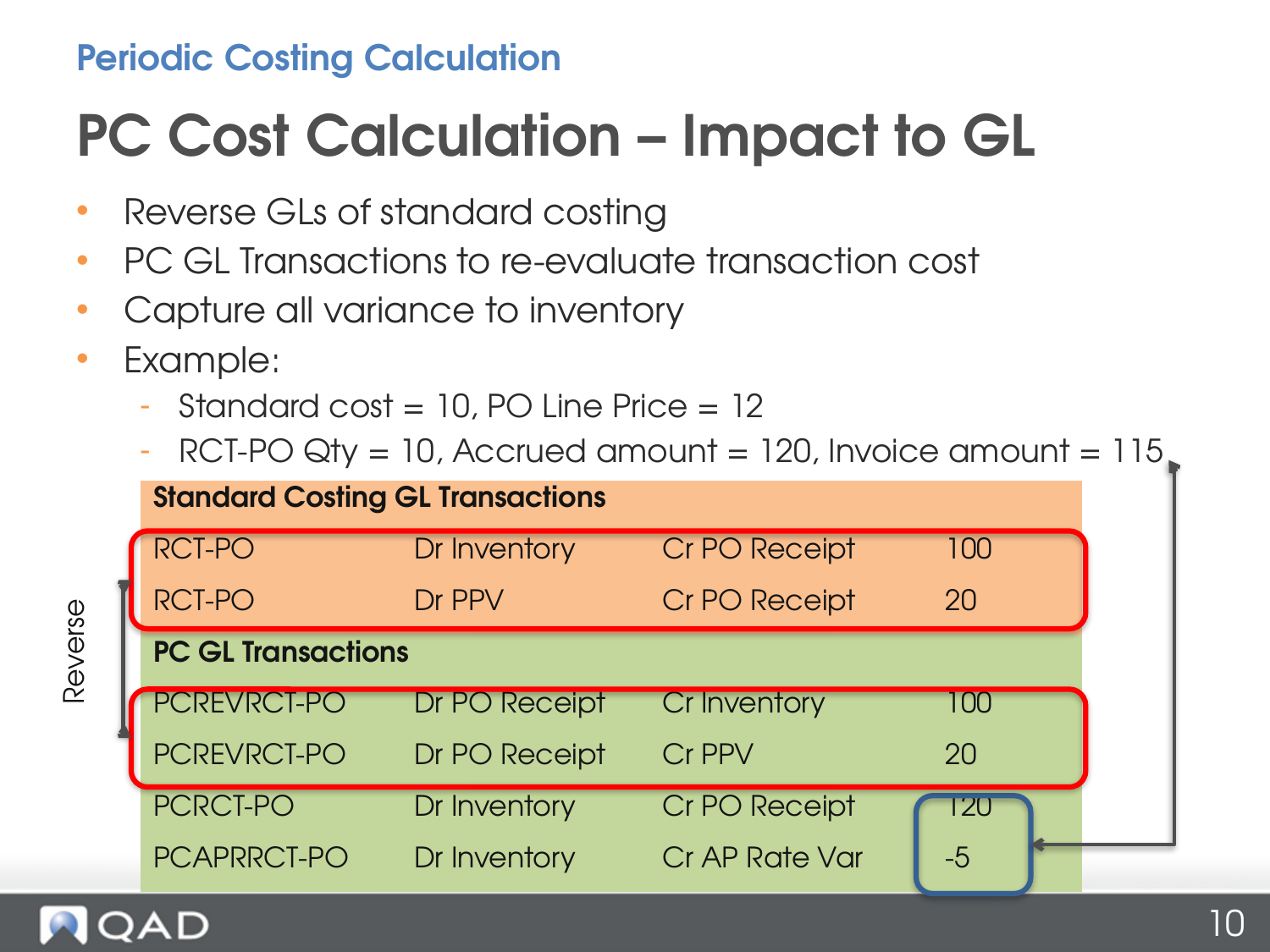

Periodic Costing Calculation
# PC Cost Calculation – Impact to GL
Reverse GLs of standard costing
PC GL Transactions to re-evaluate transaction cost
Capture all variance to inventory
Example:
Standard cost = 10, PO Line Price = 12
RCT-PO Qty = 10, Accrued amount = 120, Invoice amount = 115
GL Transactions of RCT-PO:

| Standard Costing GL Transactions |  |  |  |
| --- | --- | --- | --- |
| RCT-PO | Dr Inventory | Cr PO Receipt | 100 |
| RCT-PO | Dr PPV | Cr PO Receipt | 20 |
| PC GL Transactions |  |  |  |
| PCREVRCT-PO | Dr PO Receipt | Cr Inventory | 100 |
| PCREVRCT-PO | Dr PO Receipt | Cr PPV | 20 |
| PCRCT-PO | Dr Inventory | Cr PO Receipt | 120 |
| PCAPRRCT-PO | Dr Inventory | Cr AP Rate Var | -5 |

Reverse

10